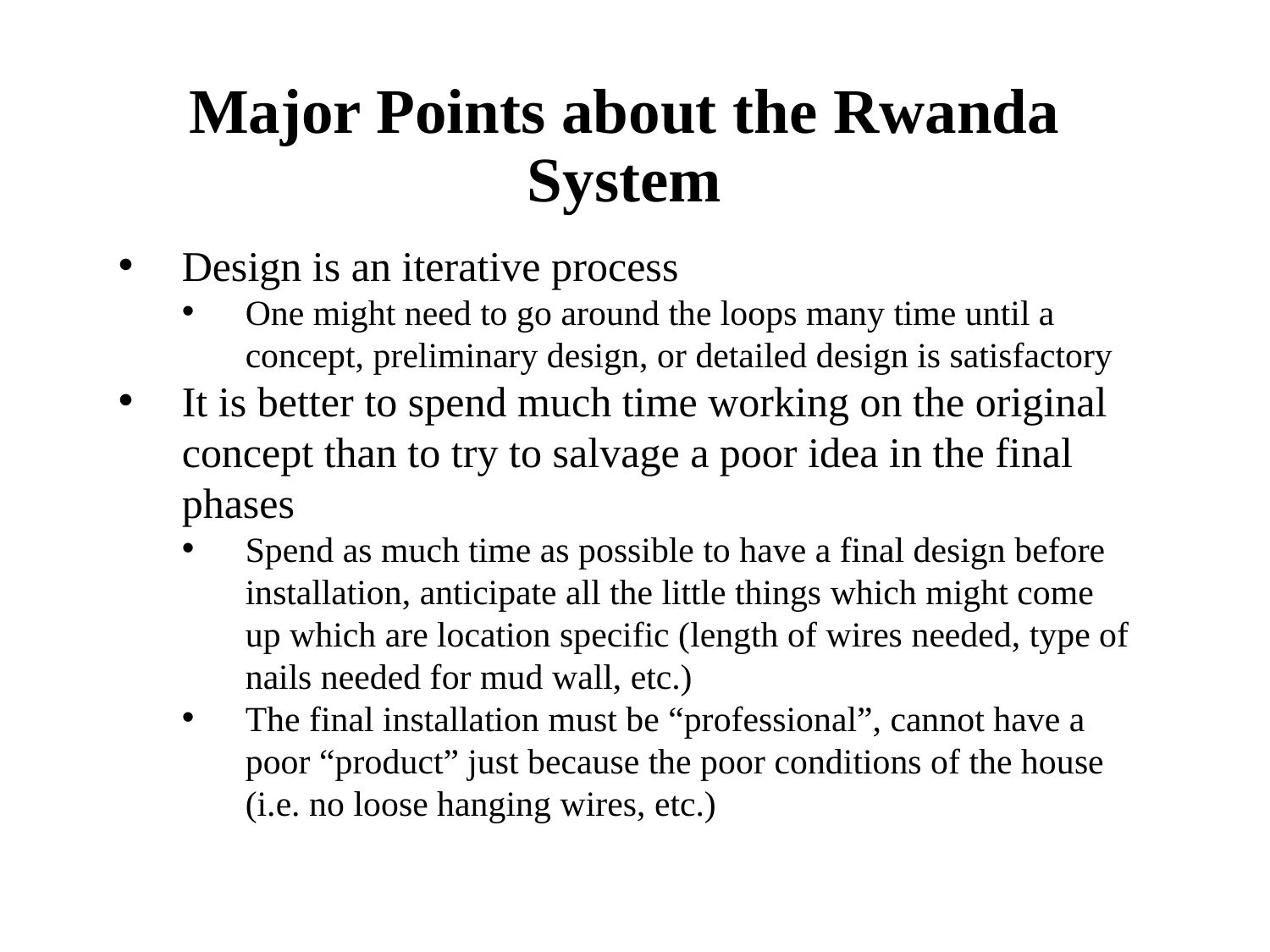

# Major Points about the Rwanda System
Design is an iterative process
One might need to go around the loops many time until a concept, preliminary design, or detailed design is satisfactory
It is better to spend much time working on the original concept than to try to salvage a poor idea in the final phases
Spend as much time as possible to have a final design before installation, anticipate all the little things which might come up which are location specific (length of wires needed, type of nails needed for mud wall, etc.)
The final installation must be “professional”, cannot have a poor “product” just because the poor conditions of the house (i.e. no loose hanging wires, etc.)